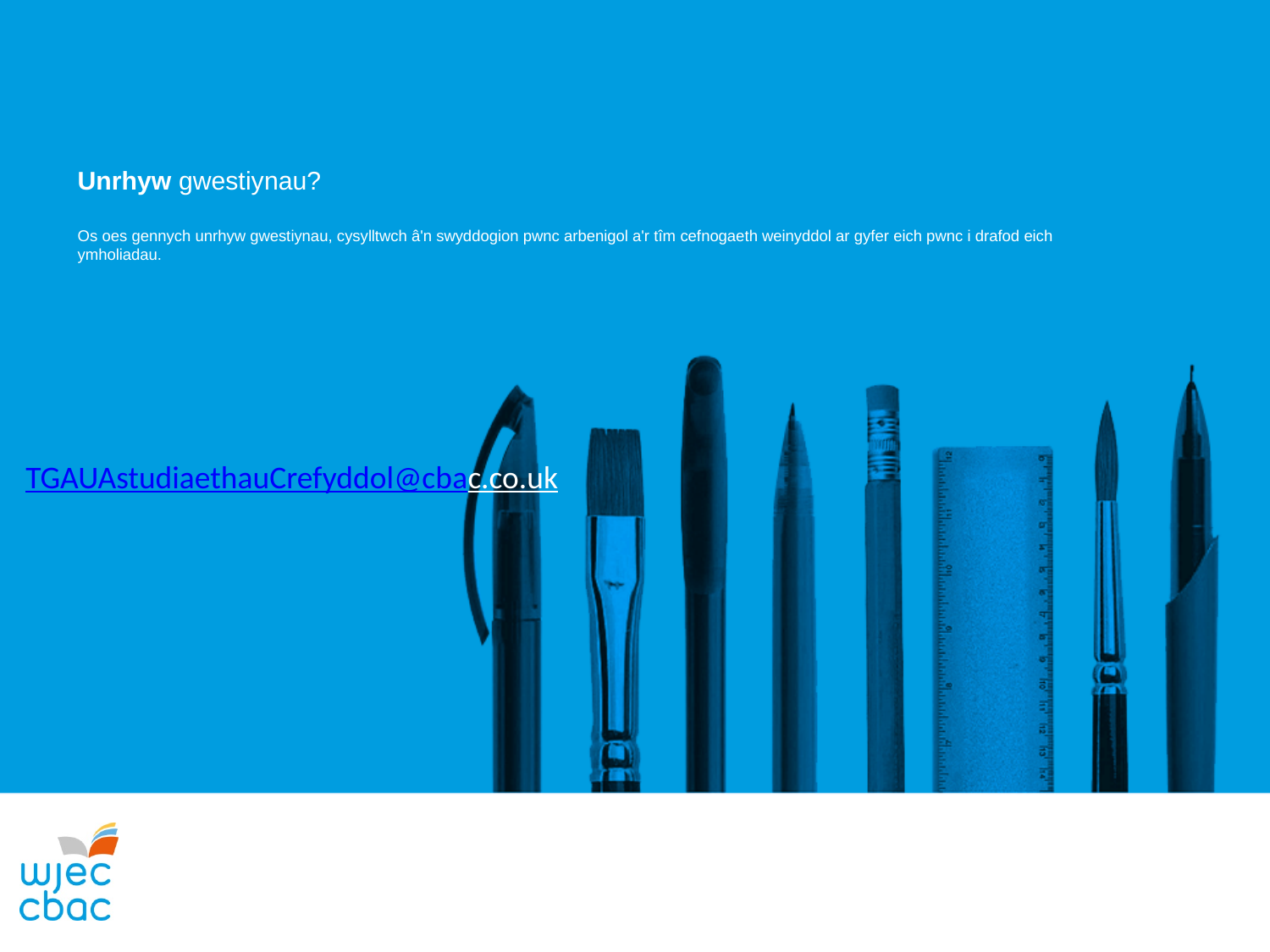

# Unrhyw gwestiynau? Os oes gennych unrhyw gwestiynau, cysylltwch â'n swyddogion pwnc arbenigol a'r tîm cefnogaeth weinyddol ar gyfer eich pwnc i drafod eich ymholiadau.
TGAUAstudiaethauCrefyddol@cbac.co.uk